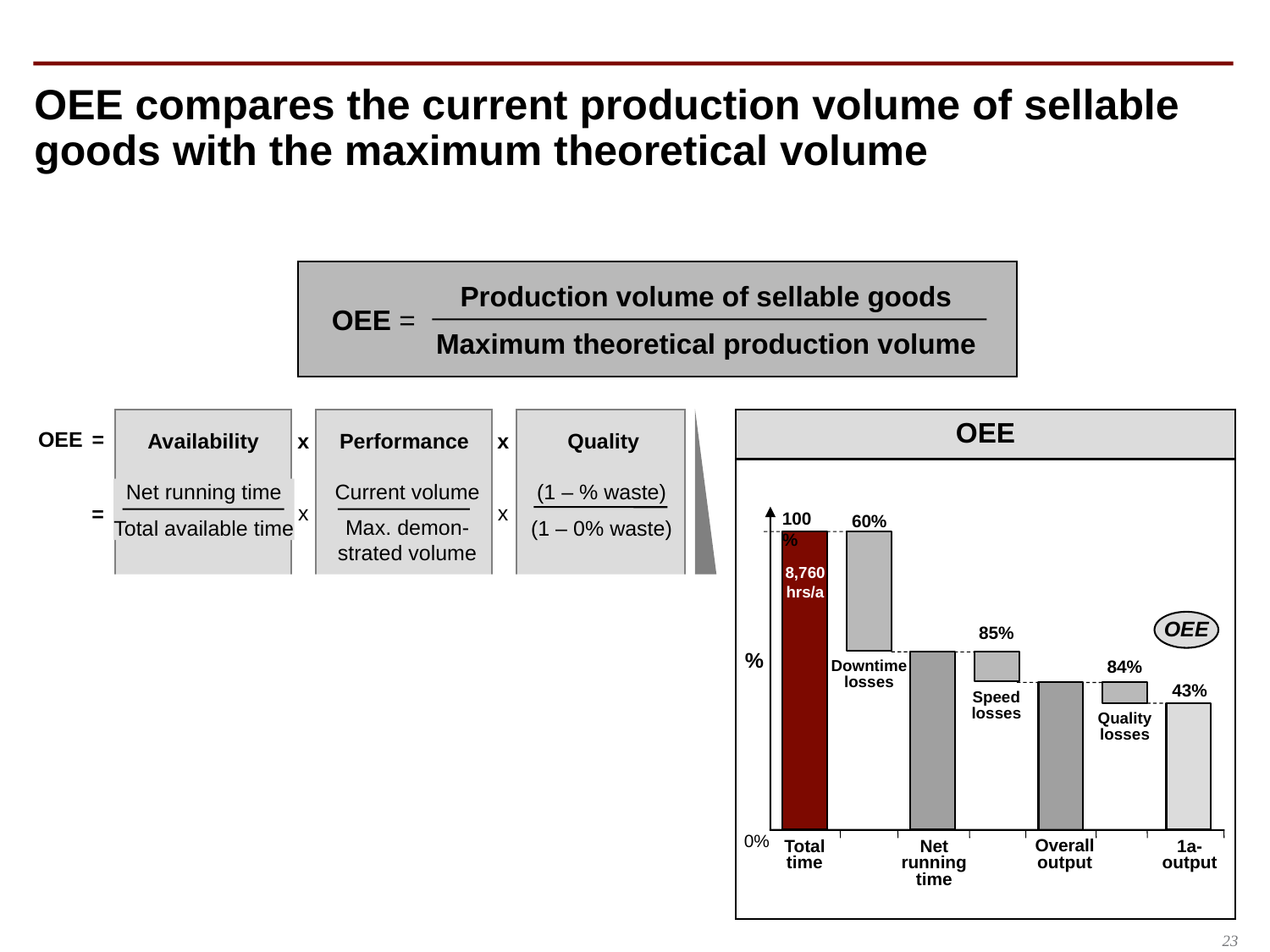

# OEE compares the current production volume of sellable goods with the maximum theoretical volume

Production volume of sellable goods
Maximum theoretical production volume
OEE =

OEE

100%
60%

8,760
hrs/a

OEE
85%
%

84%
Downtime
losses
43%

Speed
losses

Quality
losses

0%
Overall
output
Total
time
Net running time
1a-
output

OEE
=
=
=
=
Availability
Performance
Quality
x
x
x
x
x
x
x
x
Net running time
Total available time
Current volume
Max. demon-
strated volume
(1 – % waste)
(1 – 0% waste)

5,256 hrs
8,760 hrs
4.7 ton/hr
5.5 ton/hr
(1 – 16%)
(1 – 0%)

60%
85%
84%

OEE = 43%